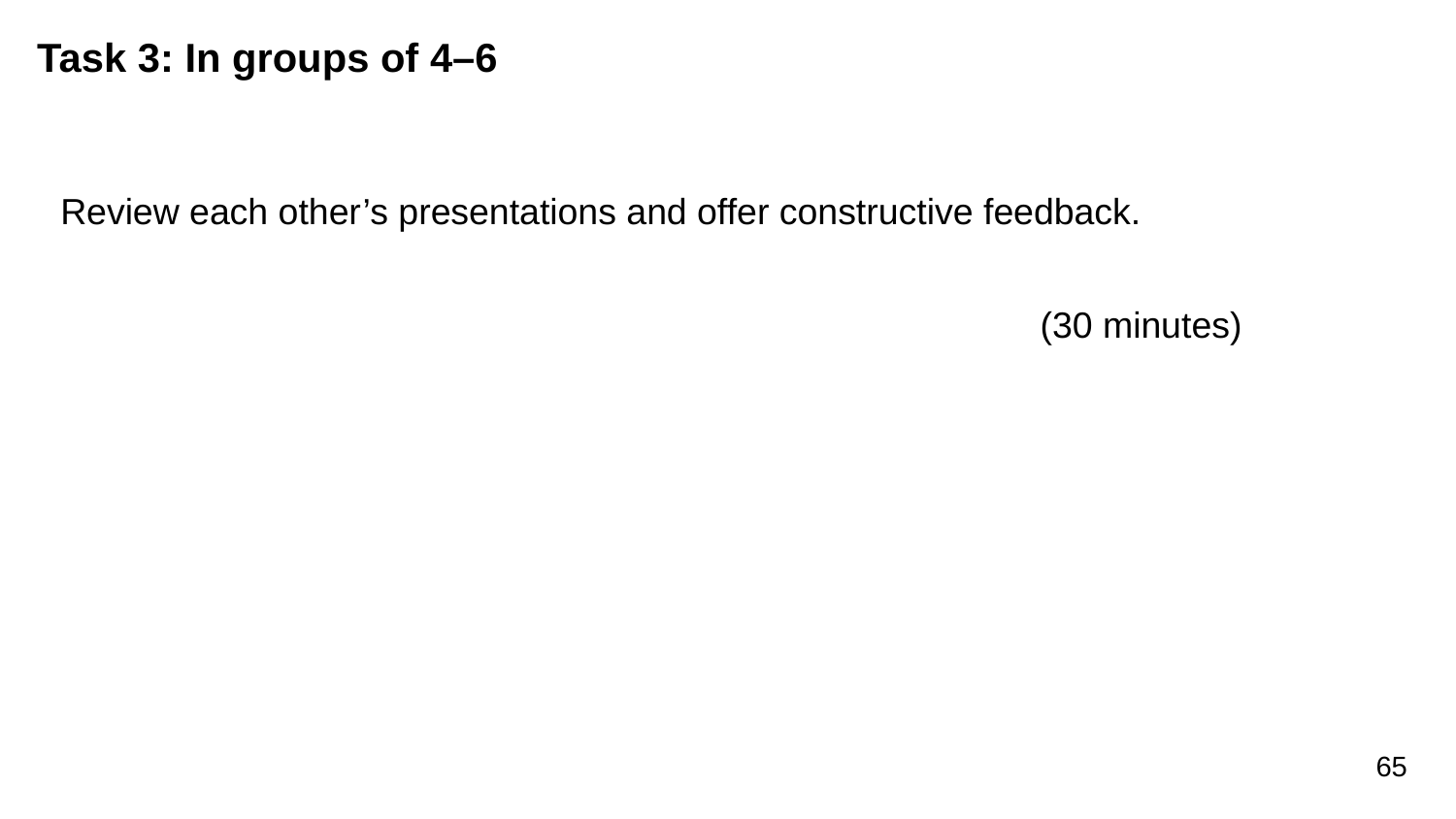

# Task 3: In groups of 4–6
Review each other’s presentations and offer constructive feedback.

(30 minutes)

65